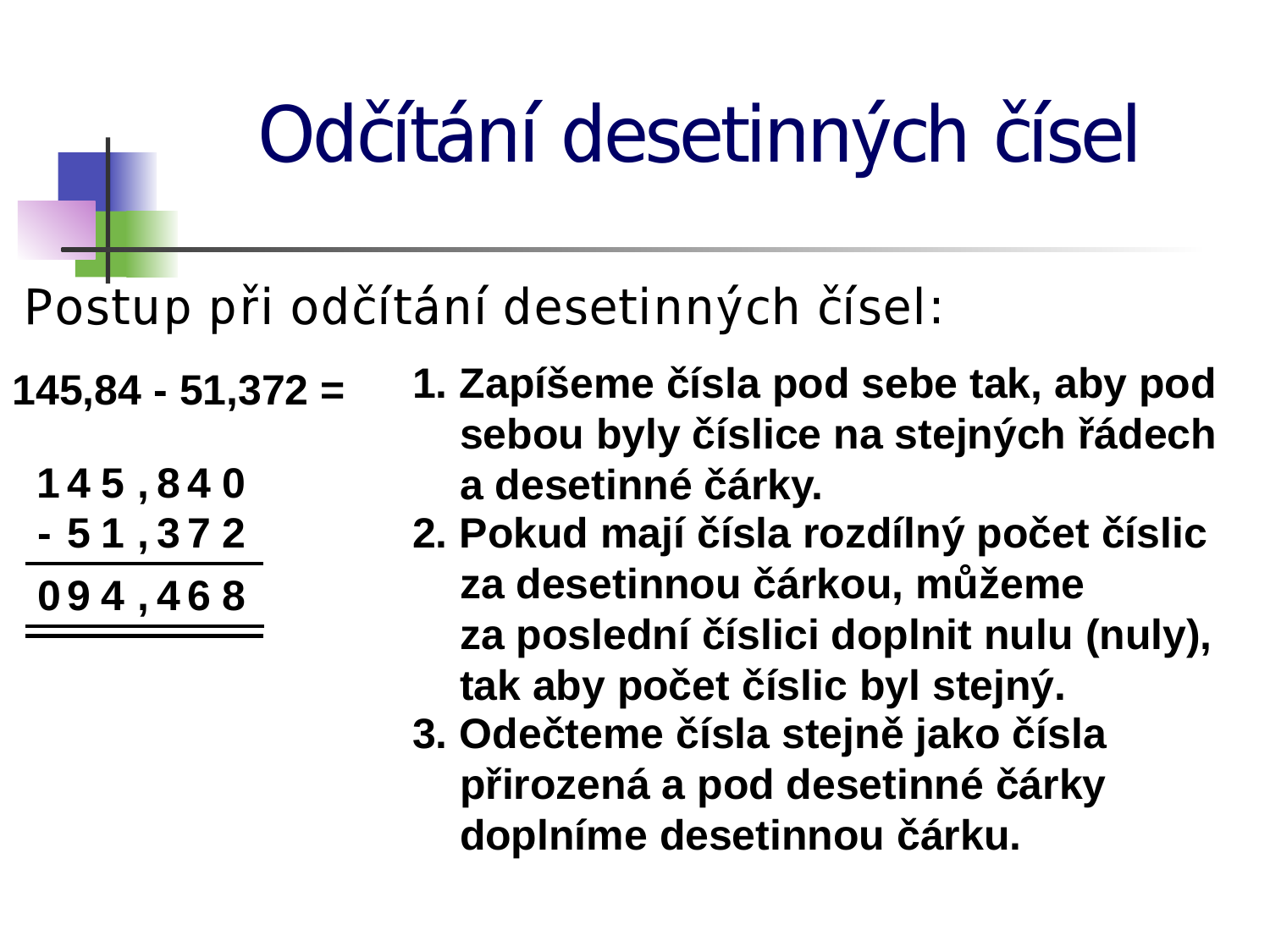

# Odčítání desetinných čísel
Postup při odčítání desetinných čísel:
1. Zapíšeme čísla pod sebe tak, aby pod
    sebou byly číslice na stejných řádech
    a desetinné čárky.
145,84 - 51,372 =
1
4
5
,
8
4
0
-
5
1
,
3
7
2
2. Pokud mají čísla rozdílný počet číslic
    za desetinnou čárkou, můžeme
    za poslední číslici doplnit nulu (nuly),
    tak aby počet číslic byl stejný.
0
9
4
,
4
6
8
3. Odečteme čísla stejně jako čísla
    přirozená a pod desetinné čárky
    doplníme desetinnou čárku.